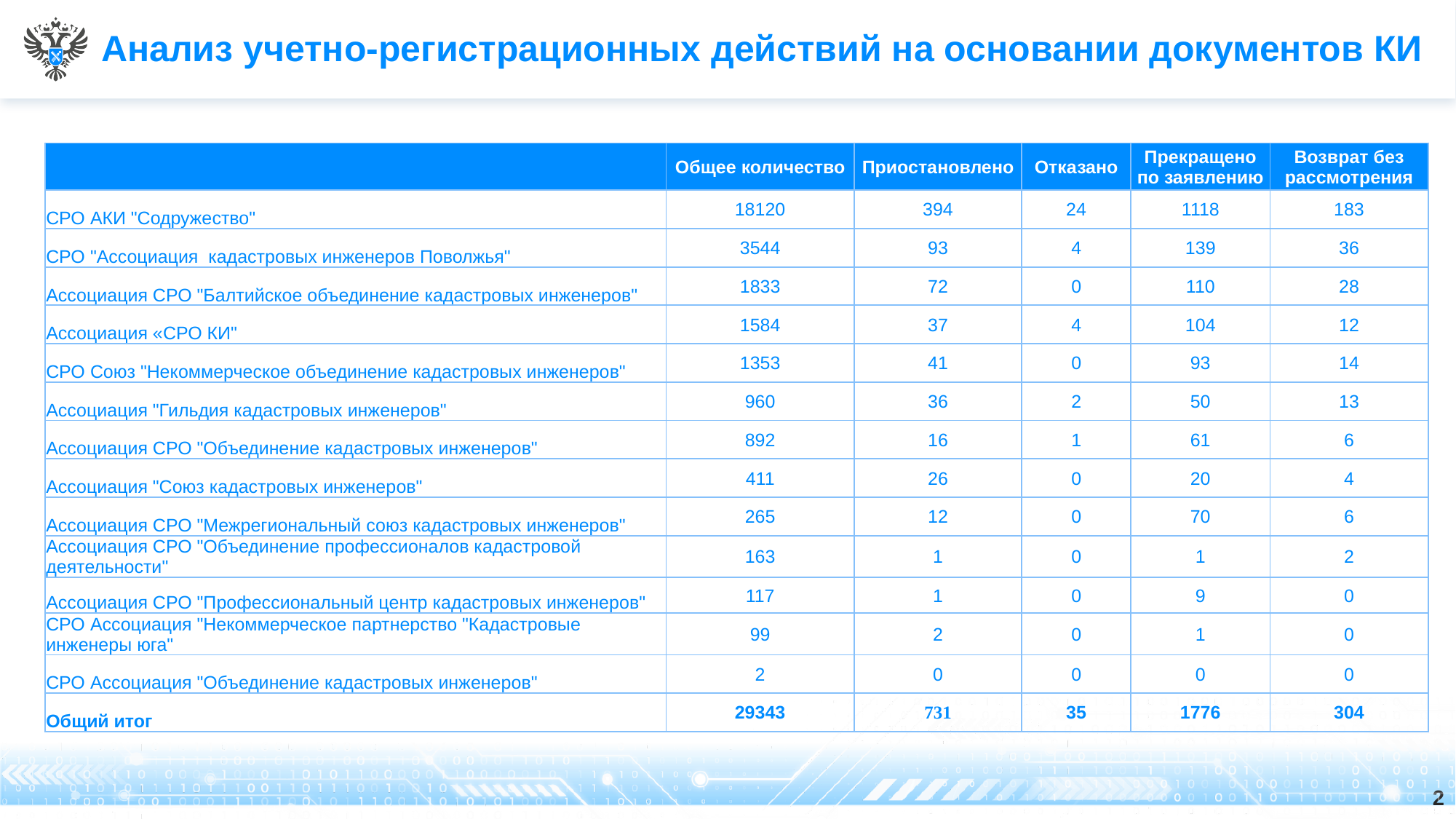

# Анализ учетно-регистрационных действий на основании документов КИ
|  | Общее количество | Приостановлено | Отказано | Прекращено по заявлению | Возврат без рассмотрения |
| --- | --- | --- | --- | --- | --- |
| СРО АКИ "Содружество" | 18120 | 394 | 24 | 1118 | 183 |
| СРО "Ассоциация кадастровых инженеров Поволжья" | 3544 | 93 | 4 | 139 | 36 |
| Ассоциация СРО "Балтийское объединение кадастровых инженеров" | 1833 | 72 | 0 | 110 | 28 |
| Ассоциация «СРО КИ" | 1584 | 37 | 4 | 104 | 12 |
| СРО Союз "Некоммерческое объединение кадастровых инженеров" | 1353 | 41 | 0 | 93 | 14 |
| Ассоциация "Гильдия кадастровых инженеров" | 960 | 36 | 2 | 50 | 13 |
| Ассоциация СРО "Объединение кадастровых инженеров" | 892 | 16 | 1 | 61 | 6 |
| Ассоциация "Союз кадастровых инженеров" | 411 | 26 | 0 | 20 | 4 |
| Ассоциация СРО "Межрегиональный союз кадастровых инженеров" | 265 | 12 | 0 | 70 | 6 |
| Ассоциация СРО "Объединение профессионалов кадастровой деятельности" | 163 | 1 | 0 | 1 | 2 |
| Ассоциация СРО "Профессиональный центр кадастровых инженеров" | 117 | 1 | 0 | 9 | 0 |
| СРО Ассоциация "Некоммерческое партнерство "Кадастровые инженеры юга" | 99 | 2 | 0 | 1 | 0 |
| СРО Ассоциация "Объединение кадастровых инженеров" | 2 | 0 | 0 | 0 | 0 |
| Общий итог | 29343 | 731 | 35 | 1776 | 304 |
2